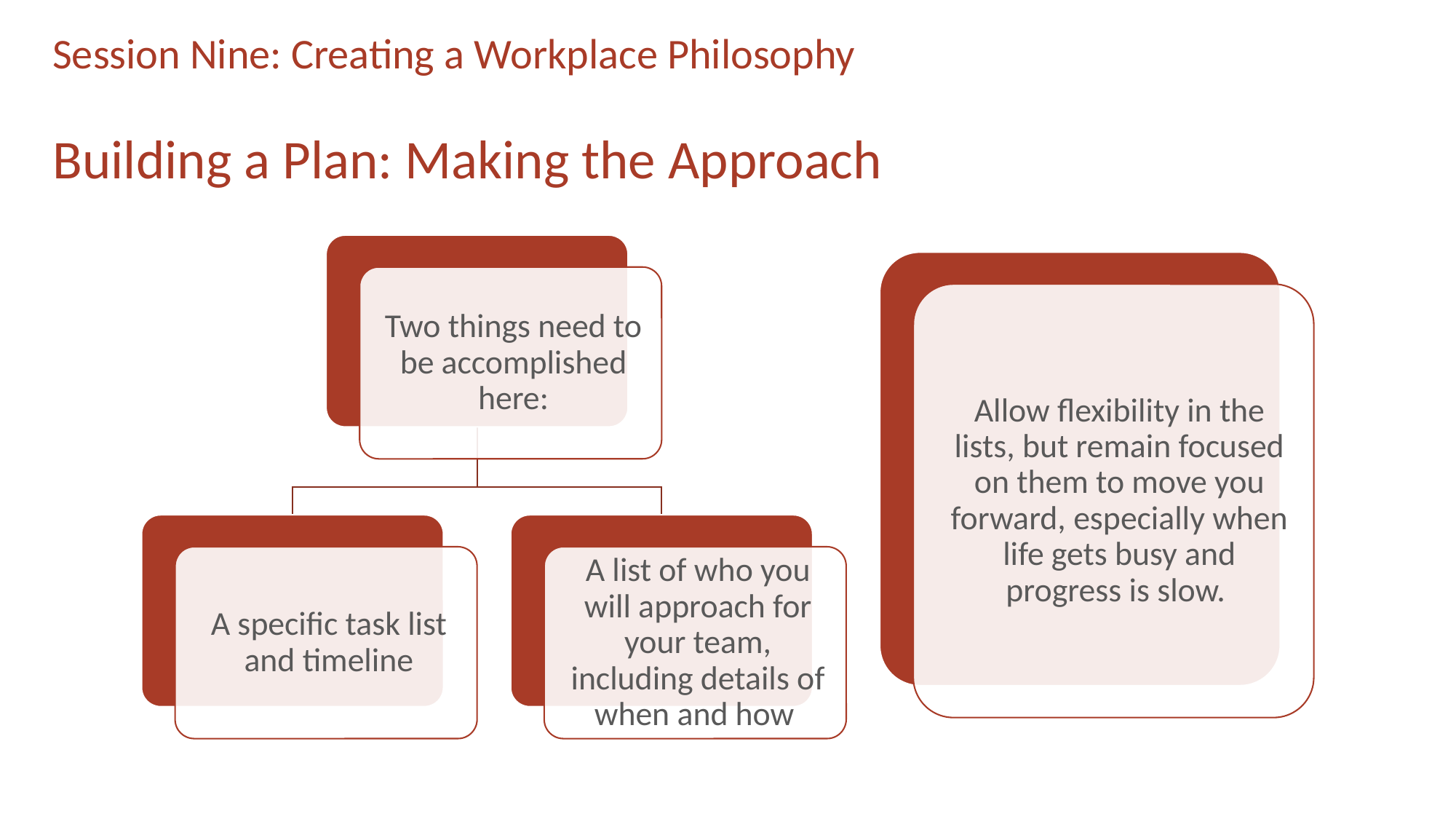

# Session Nine: Creating a Workplace Philosophy
Building a Plan: Making the Approach
Two things need to be accomplished here:
A specific task list and timeline
A list of who you will approach for your team, including details of when and how
Allow flexibility in the lists, but remain focused on them to move you forward, especially when life gets busy and progress is slow.